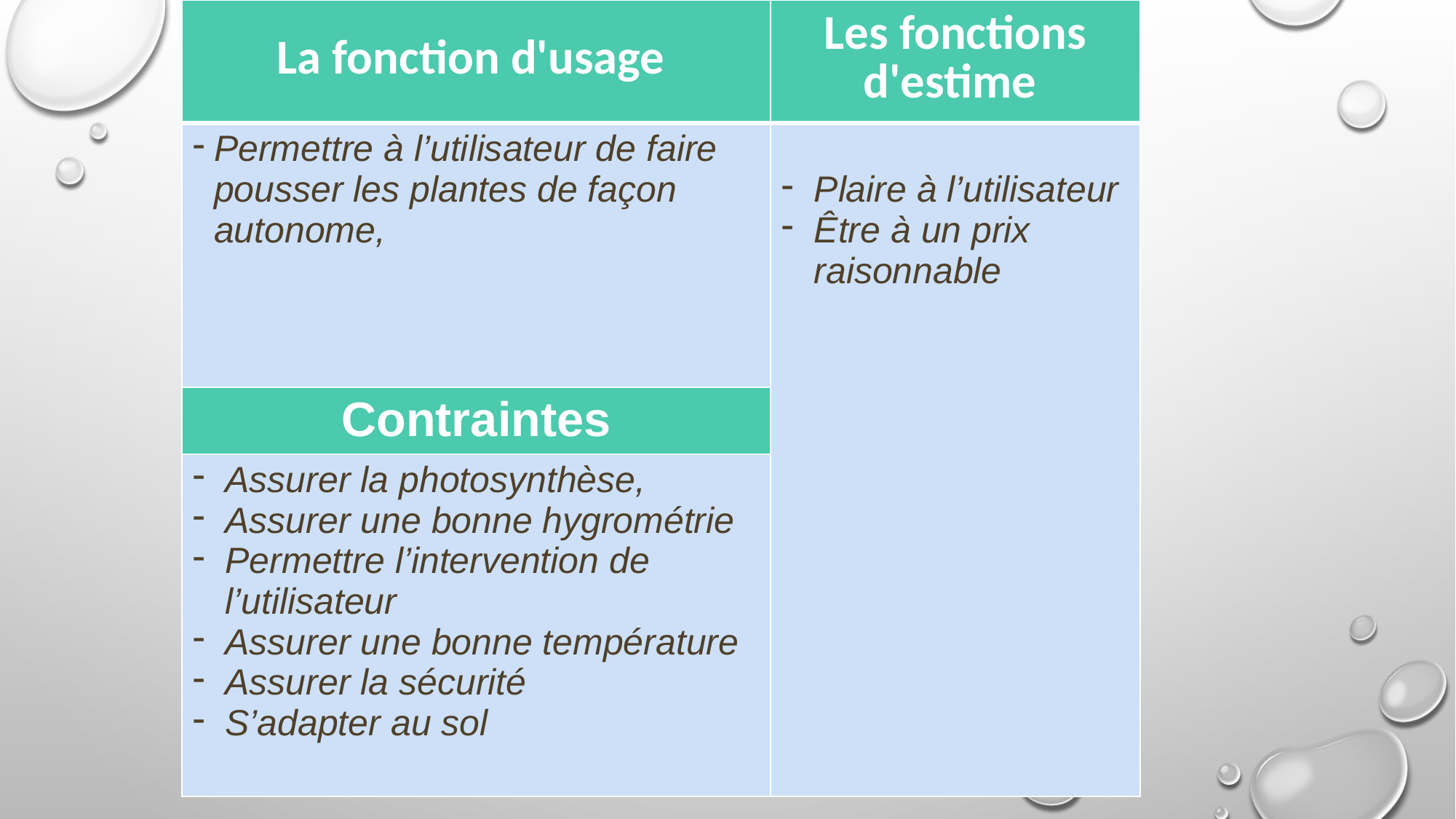

| La fonction d'usage | Les fonctions d'estime |
| --- | --- |
| Permettre à l’utilisateur de faire pousser les plantes de façon autonome, | Plaire à l’utilisateur Être à un prix raisonnable |
| Contraintes |  |
| Assurer la photosynthèse, Assurer une bonne hygrométrie Permettre l’intervention de l’utilisateur Assurer une bonne température Assurer la sécurité S’adapter au sol |  |
MI-S3-s3b